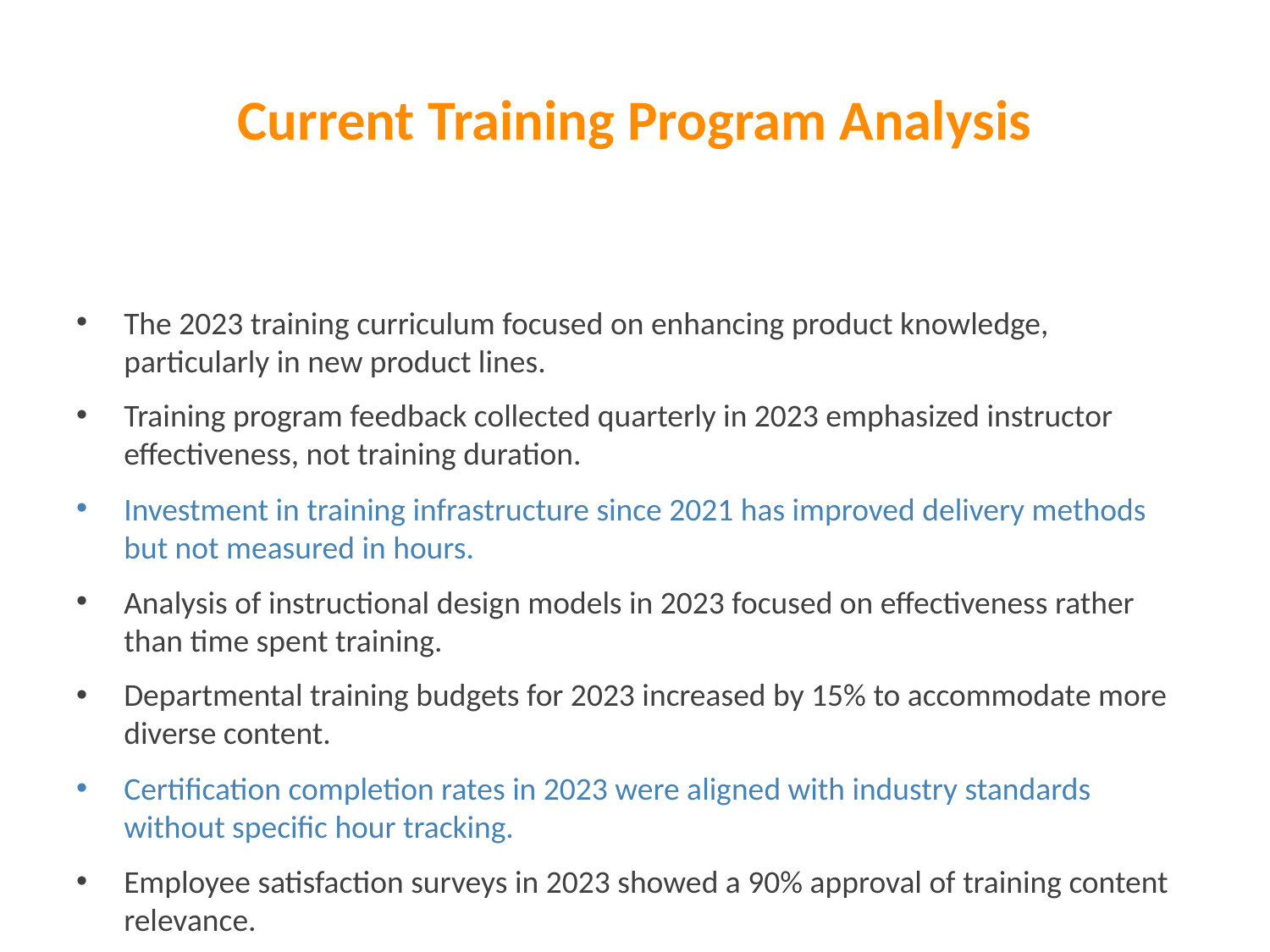

# Current Training Program Analysis

The 2023 training curriculum focused on enhancing product knowledge, particularly in new product lines.
Training program feedback collected quarterly in 2023 emphasized instructor effectiveness, not training duration.
Investment in training infrastructure since 2021 has improved delivery methods but not measured in hours.
Analysis of instructional design models in 2023 focused on effectiveness rather than time spent training.
Departmental training budgets for 2023 increased by 15% to accommodate more diverse content.
Certification completion rates in 2023 were aligned with industry standards without specific hour tracking.
Employee satisfaction surveys in 2023 showed a 90% approval of training content relevance.